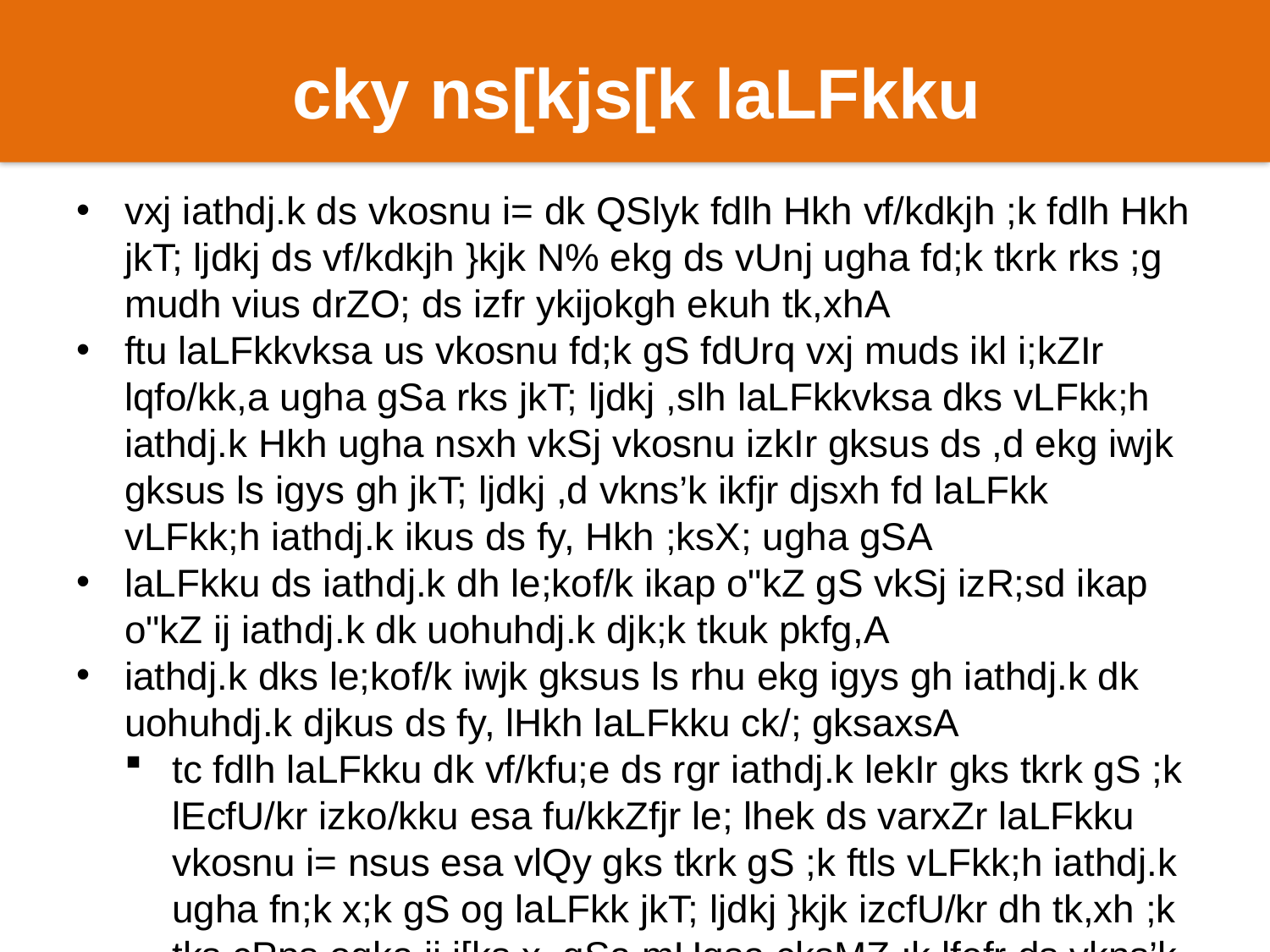

cky ns[kjs[k laLFkku
vxj iathdj.k ds vkosnu i= dk QSlyk fdlh Hkh vf/kdkjh ;k fdlh Hkh jkT; ljdkj ds vf/kdkjh }kjk N% ekg ds vUnj ugha fd;k tkrk rks ;g mudh vius drZO; ds izfr ykijokgh ekuh tk,xhA
ftu laLFkkvksa us vkosnu fd;k gS fdUrq vxj muds ikl i;kZIr lqfo/kk,a ugha gSa rks jkT; ljdkj ,slh laLFkkvksa dks vLFkk;h iathdj.k Hkh ugha nsxh vkSj vkosnu izkIr gksus ds ,d ekg iwjk gksus ls igys gh jkT; ljdkj ,d vkns’k ikfjr djsxh fd laLFkk vLFkk;h iathdj.k ikus ds fy, Hkh ;ksX; ugha gSA
laLFkku ds iathdj.k dh le;kof/k ikap o"kZ gS vkSj izR;sd ikap o"kZ ij iathdj.k dk uohuhdj.k djk;k tkuk pkfg,A
iathdj.k dks le;kof/k iwjk gksus ls rhu ekg igys gh iathdj.k dk uohuhdj.k djkus ds fy, lHkh laLFkku ck/; gksaxsA
tc fdlh laLFkku dk vf/kfu;e ds rgr iathdj.k lekIr gks tkrk gS ;k lEcfU/kr izko/kku esa fu/kkZfjr le; lhek ds varxZr laLFkku vkosnu i= nsus esa vlQy gks tkrk gS ;k ftls vLFkk;h iathdj.k ugha fn;k x;k gS og laLFkk jkT; ljdkj }kjk izcfU/kr dh tk,xh ;k tks cPps ogka ij j[ks x, gSa mUgsa cksMZ ;k lfefr ds vkns’k ij fdlh vU; laLFkk esa LFkkUkkUrfjr fd;k tk,xkA